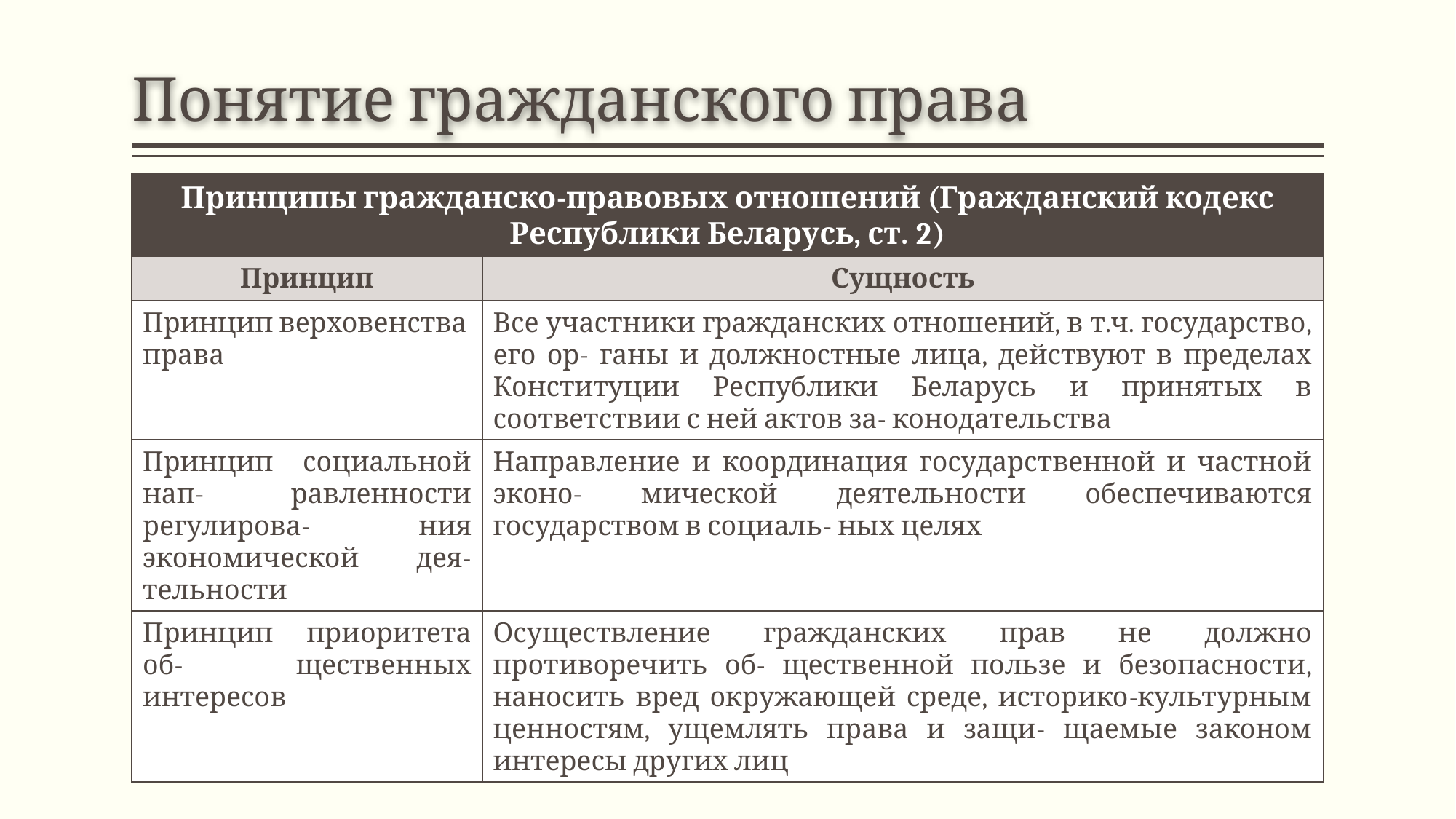

# Понятие гражданского права
| Принципы гражданско-правовых отношений (Гражданский кодекс Республики Беларусь, ст. 2) |  |
| --- | --- |
| Принцип | Сущность |
| Принцип верховенства права | Все участники гражданских отношений, в т.ч. государство, его ор- ганы и должностные лица, действуют в пределах Конституции Республики Беларусь и принятых в соответствии с ней актов за- конодательства |
| Принцип социальной нап- равленности регулирова- ния экономической дея- тельности | Направление и координация государственной и частной эконо- мической деятельности обеспечиваются государством в социаль- ных целях |
| Принцип приоритета об- щественных интересов | Осуществление гражданских прав не должно противоречить об- щественной пользе и безопасности, наносить вред окружающей среде, историко-культурным ценностям, ущемлять права и защи- щаемые законом интересы других лиц |